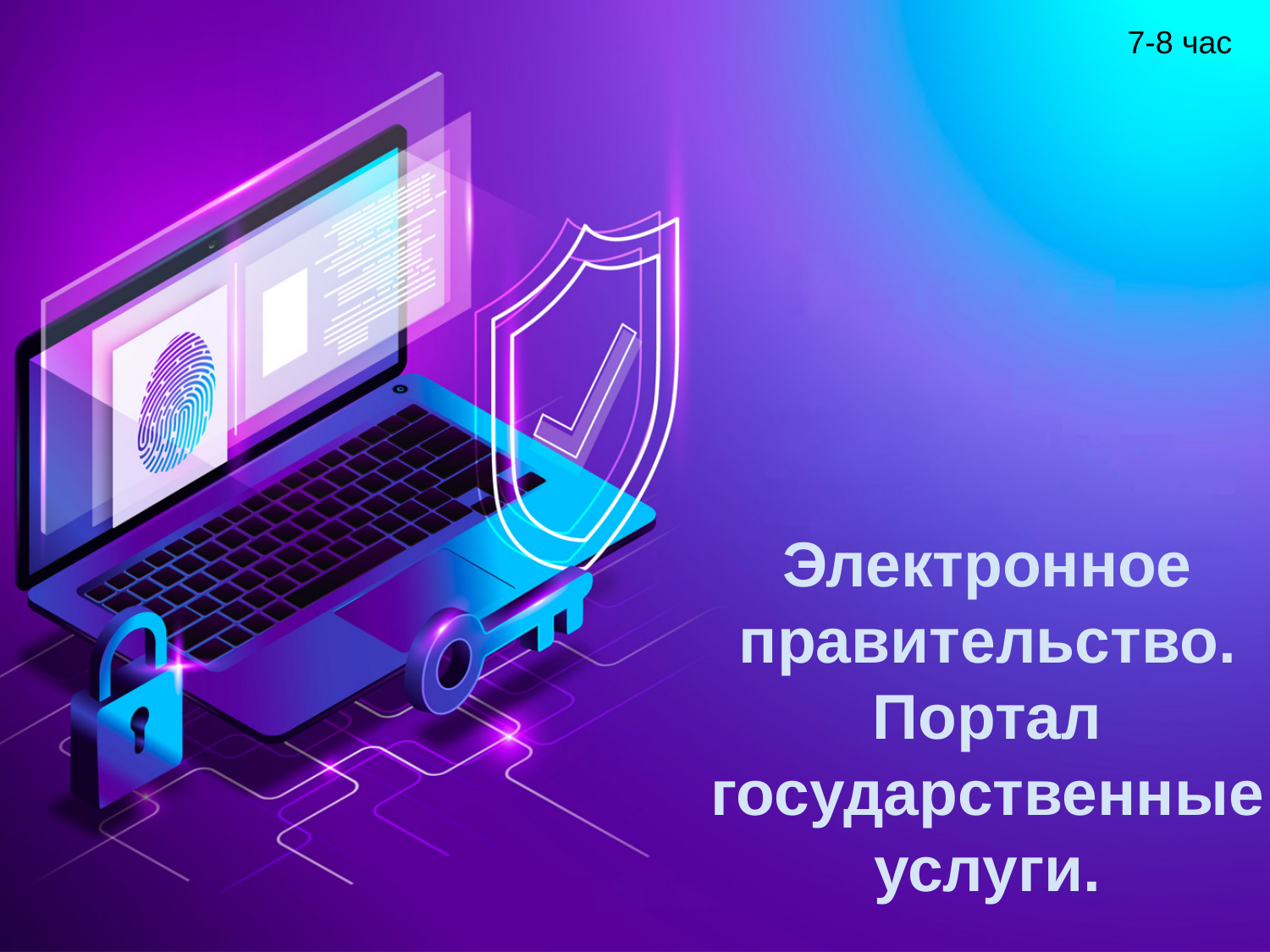

7-8 час
# Электронное правительство. Портал государственные услуги.